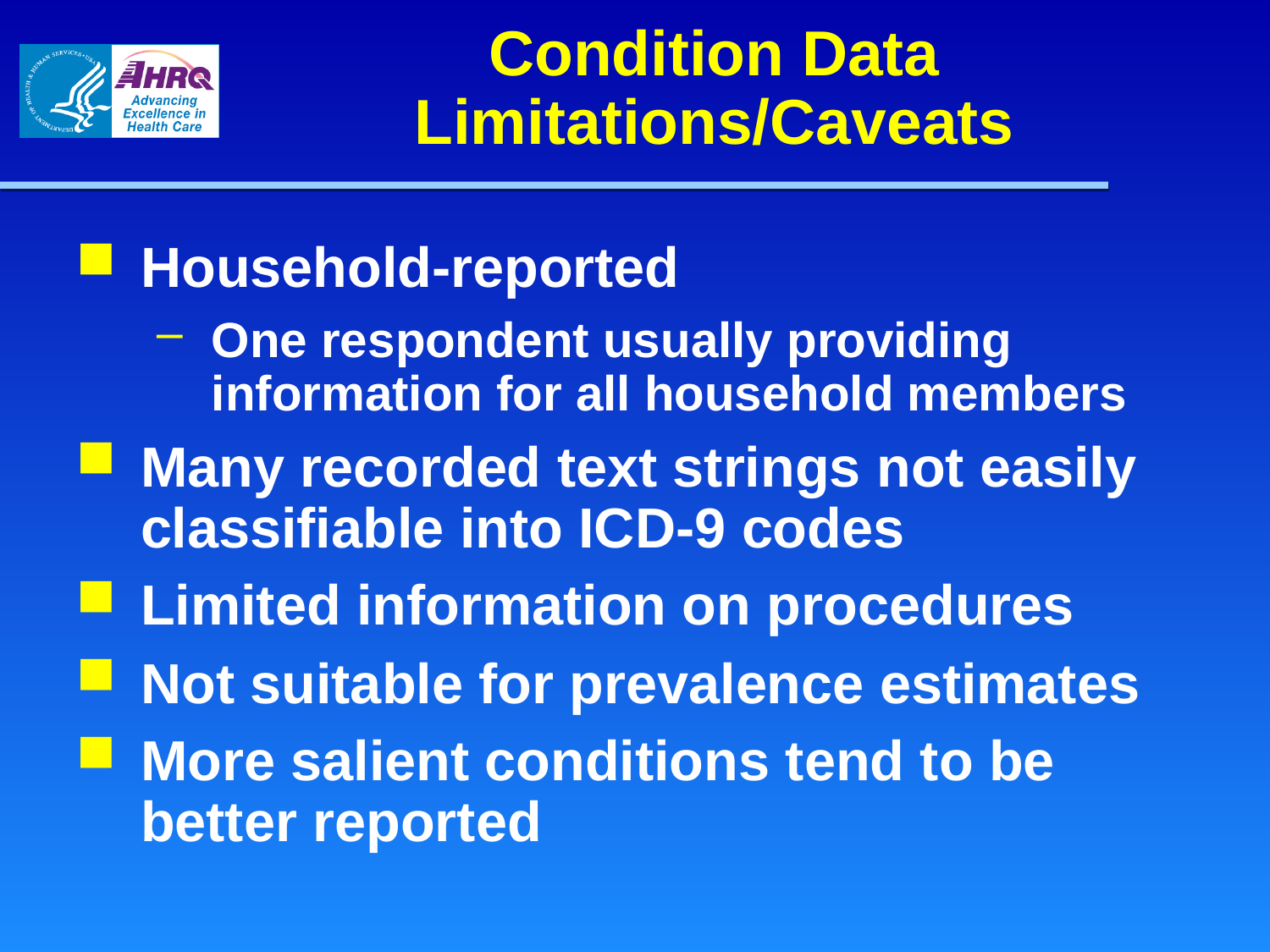

# Condition Data Limitations/Caveats
Household-reported
One respondent usually providing information for all household members
Many recorded text strings not easily classifiable into ICD-9 codes
Limited information on procedures
Not suitable for prevalence estimates
More salient conditions tend to be better reported